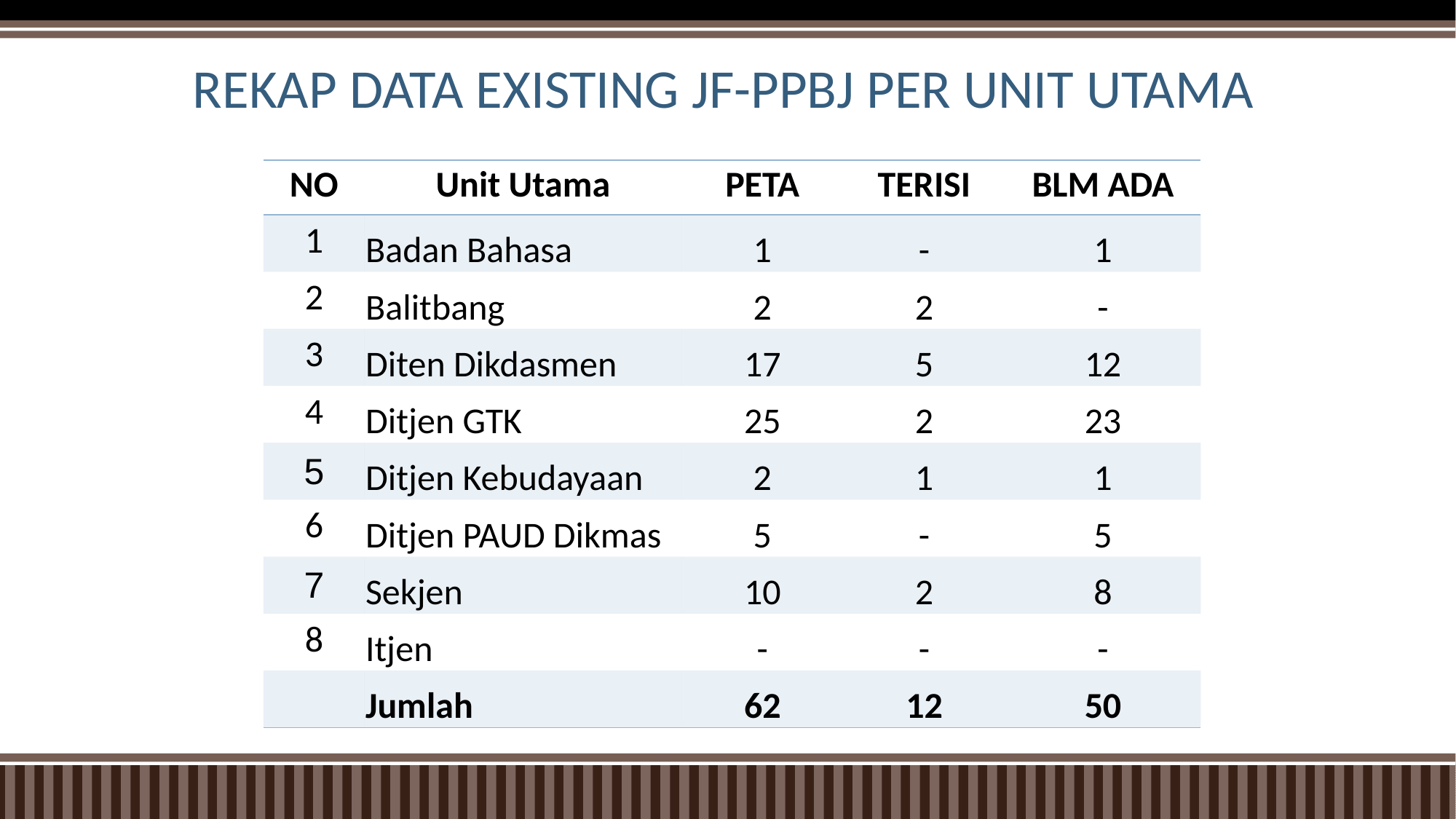

# REKAP DATA EXISTING JF-PPBJ PER UNIT UTAMA
| NO | Unit Utama | PETA | TERISI | BLM ADA |
| --- | --- | --- | --- | --- |
| 1 | Badan Bahasa | 1 | - | 1 |
| 2 | Balitbang | 2 | 2 | - |
| 3 | Diten Dikdasmen | 17 | 5 | 12 |
| 4 | Ditjen GTK | 25 | 2 | 23 |
| 5 | Ditjen Kebudayaan | 2 | 1 | 1 |
| 6 | Ditjen PAUD Dikmas | 5 | - | 5 |
| 7 | Sekjen | 10 | 2 | 8 |
| 8 | Itjen | - | - | - |
|  | Jumlah | 62 | 12 | 50 |